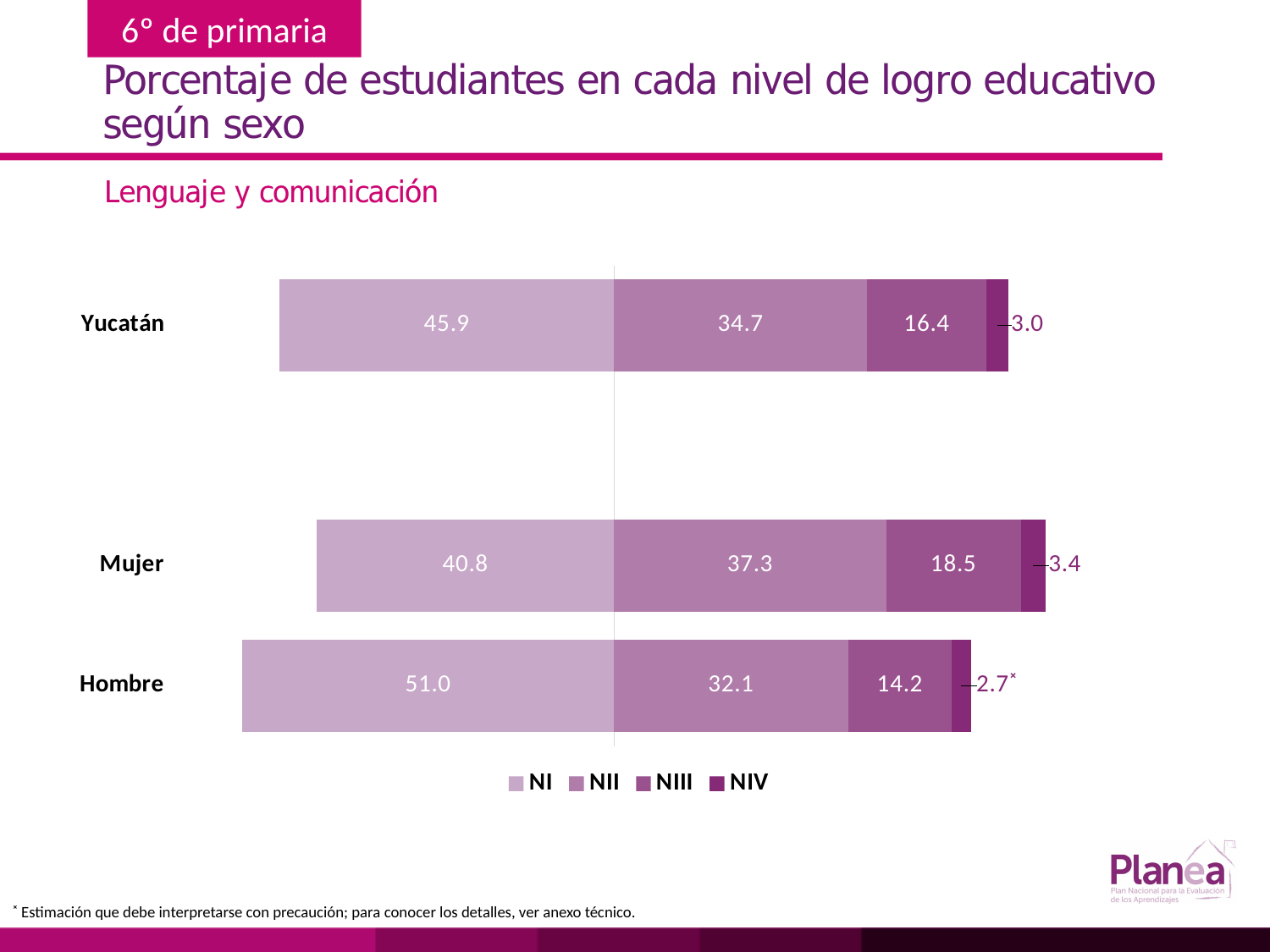

# Porcentaje de estudiantes en cada nivel de logro educativo según sexo

Lenguaje y comunicación

### Chart

| Category |  |  |  |  |
|---|---|---|---|---|
| Hombre | -51.0 | 32.1 | 14.2 | 2.7 |
| Mujer | -40.8 | 37.3 | 18.5 | 3.4 |
|  | None | None | None | None |
| Yucatán | -45.9 | 34.7 | 16.4 | 3.0 |
˟ Estimación que debe interpretarse con precaución; para conocer los detalles, ver anexo técnico.